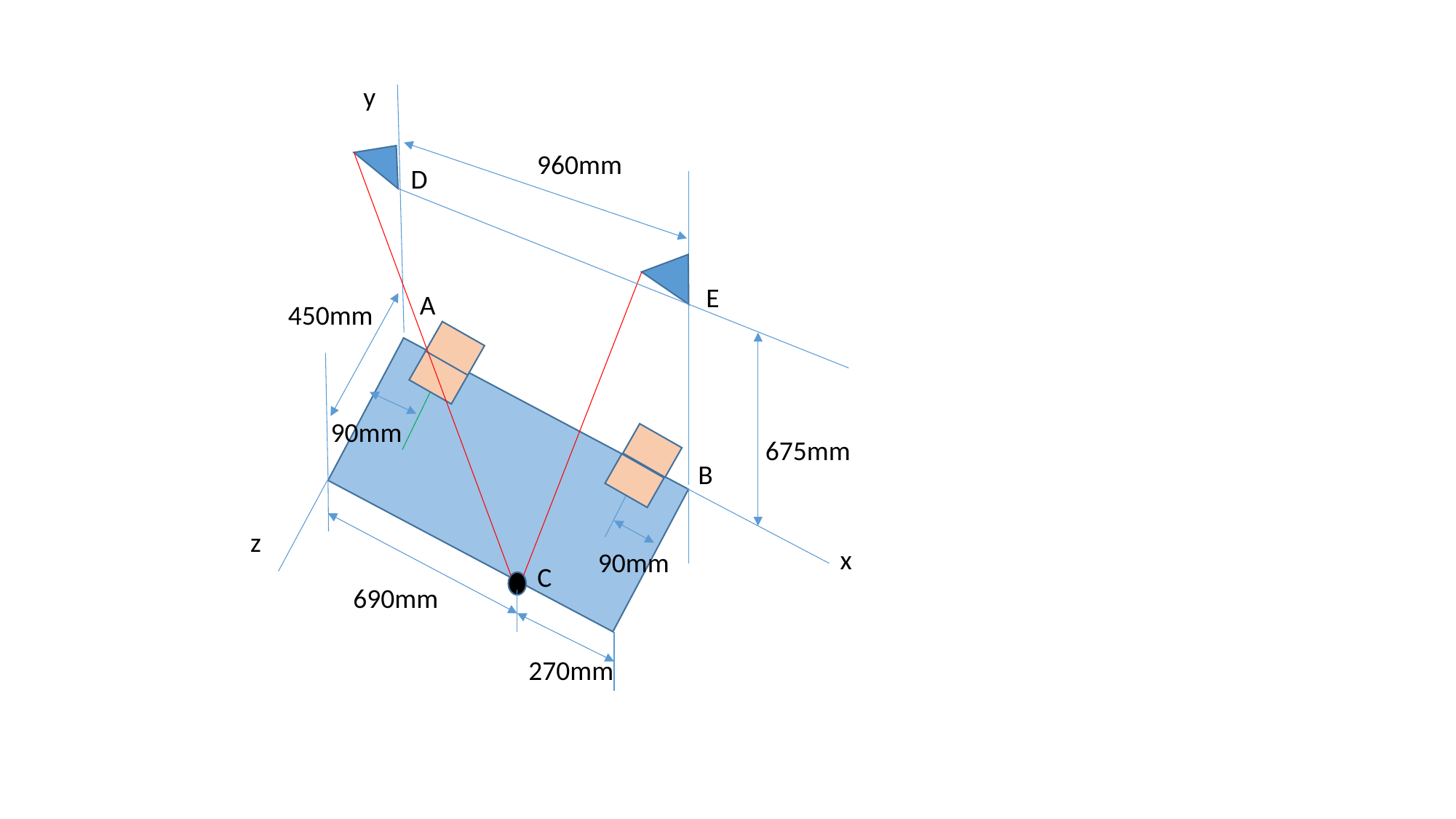

y
960mm

D

E
A
450mm

90mm
675mm

B

z
x
90mm
C

690mm
270mm